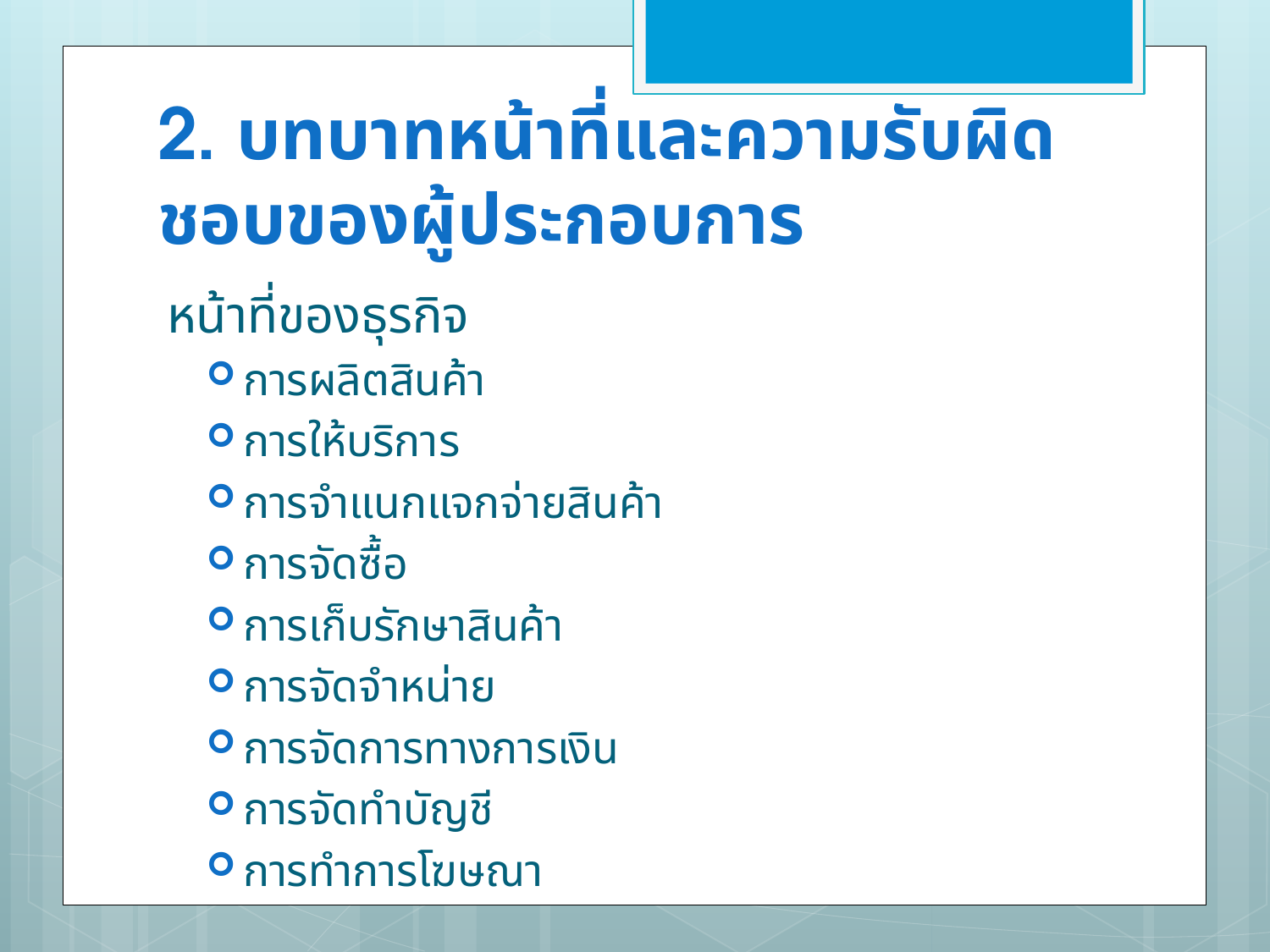

# 2. บทบาทหน้าที่และความรับผิดชอบของผู้ประกอบการ
หน้าที่ของธุรกิจ
การผลิตสินค้า
การให้บริการ
การจำแนกแจกจ่ายสินค้า
การจัดซื้อ
การเก็บรักษาสินค้า
การจัดจำหน่าย
การจัดการทางการเงิน
การจัดทำบัญชี
การทำการโฆษณา